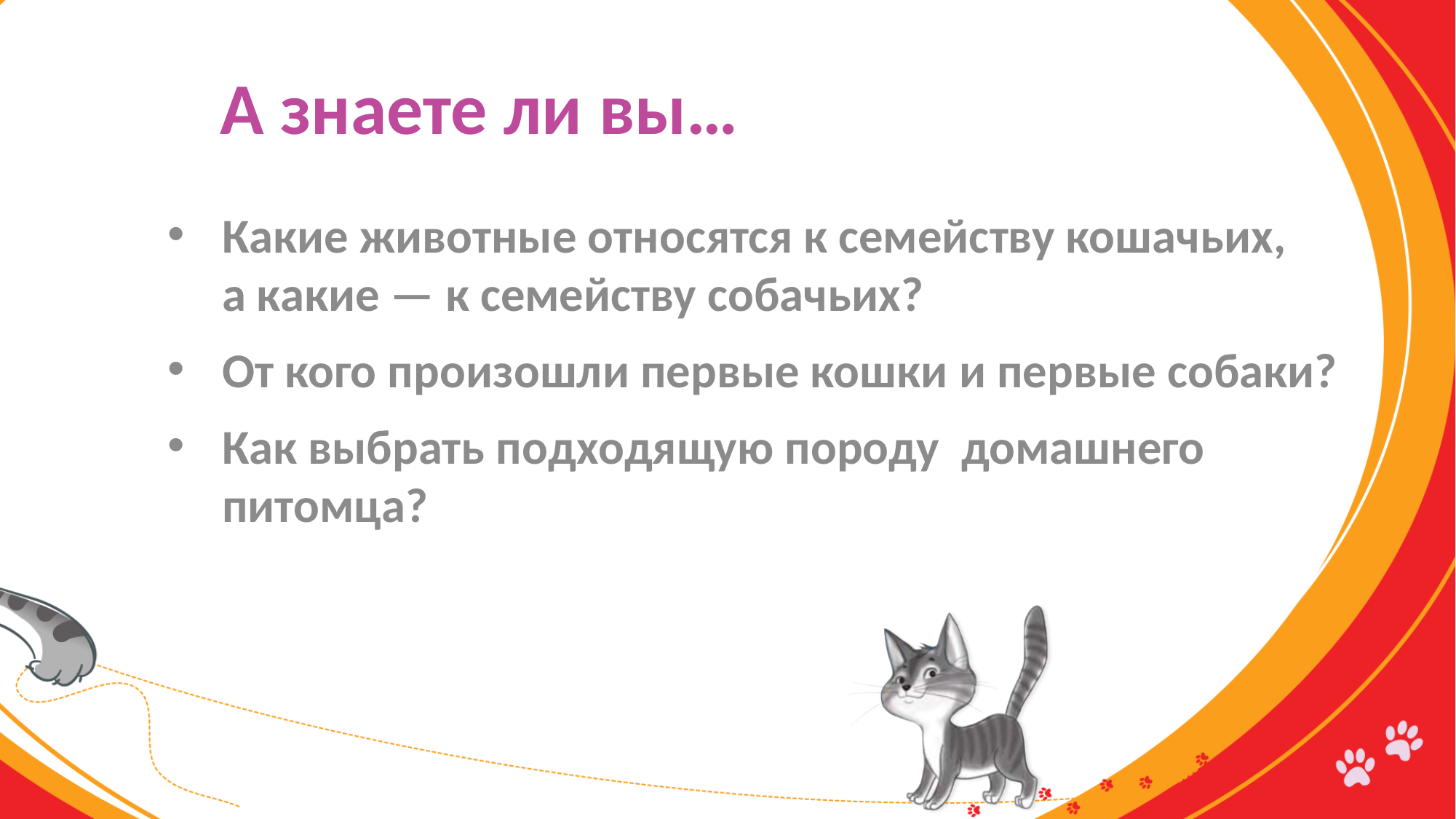

# А знаете ли вы…
Какие животные относятся к семейству кошачьих,
     а какие — к семейству собачьих?

От кого произошли первые кошки и первые собаки?

Как выбрать подходящую породу  домашнего питомца?